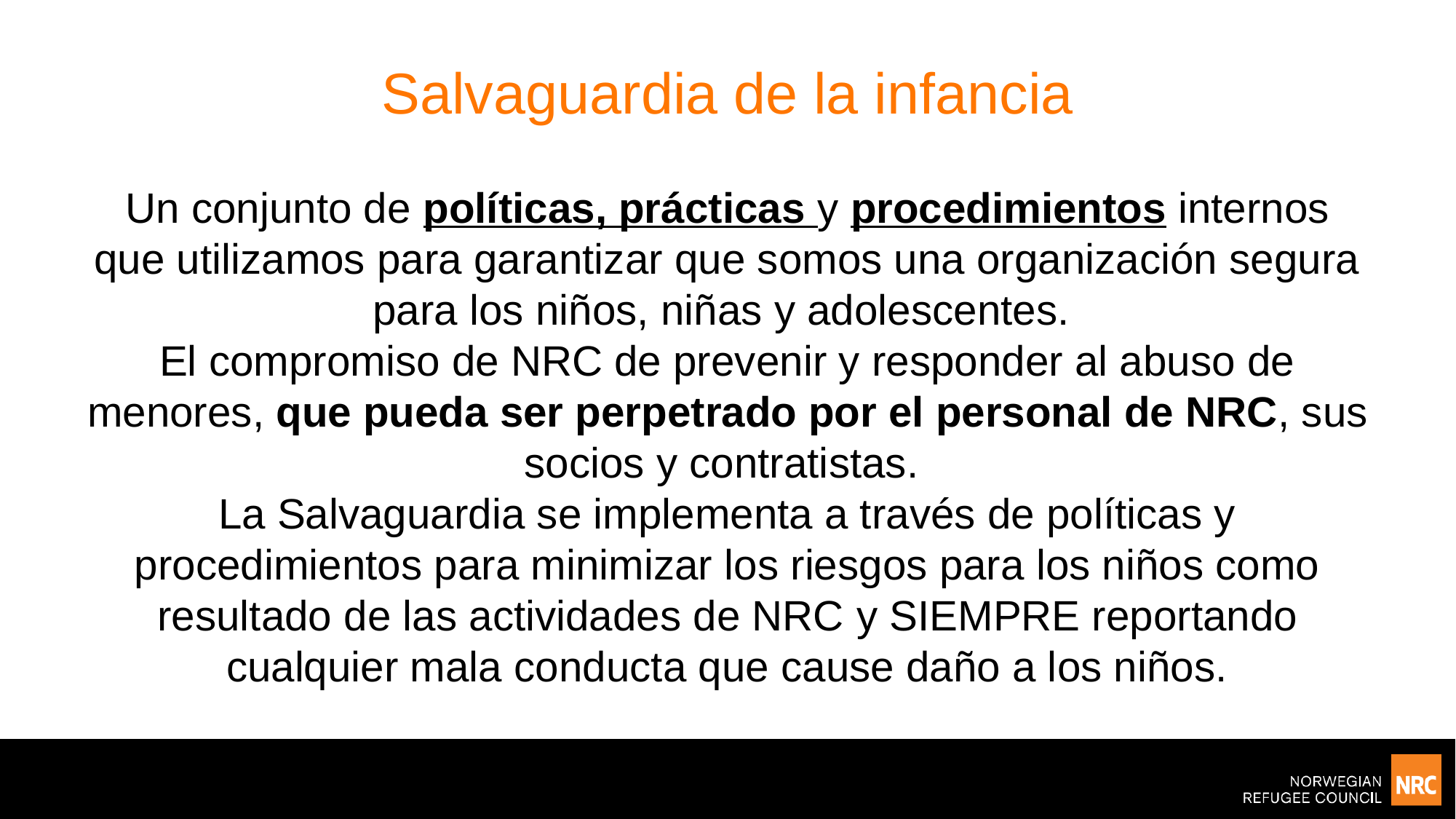

Salvaguardia de la infancia
Un conjunto de políticas, prácticas y procedimientos internos que utilizamos para garantizar que somos una organización segura para los niños, niñas y adolescentes.
El compromiso de NRC de prevenir y responder al abuso de menores, que pueda ser perpetrado por el personal de NRC, sus socios y contratistas.
La Salvaguardia se implementa a través de políticas y procedimientos para minimizar los riesgos para los niños como resultado de las actividades de NRC y SIEMPRE reportando cualquier mala conducta que cause daño a los niños.